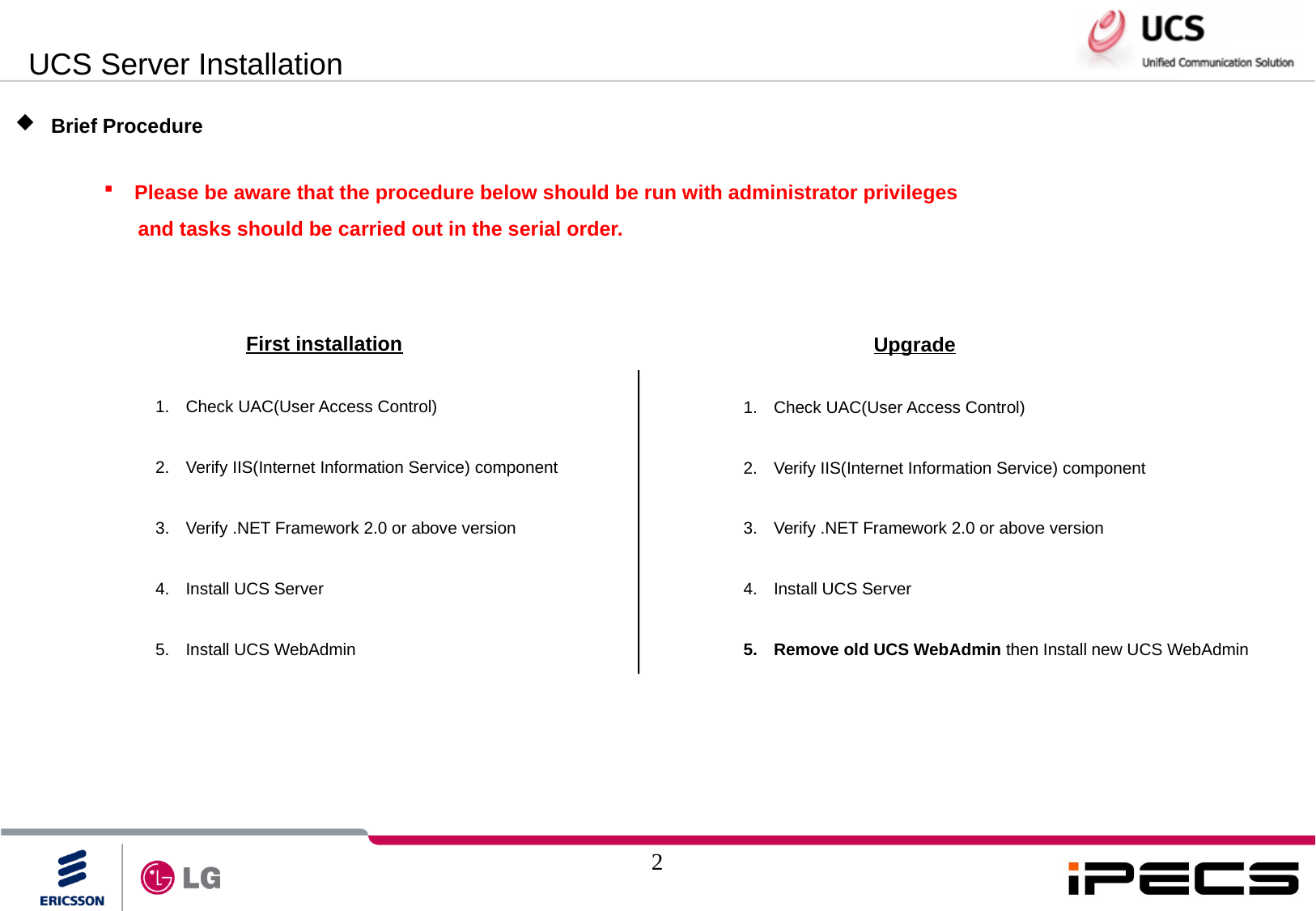

UCS Server Installation
 Brief Procedure

Please be aware that the procedure below should be run with administrator privileges
      and tasks should be carried out in the serial order.
                First installation

Check UAC(User Access Control)

Verify IIS(Internet Information Service) component

Verify .NET Framework 2.0 or above version

Install UCS Server

Install UCS WebAdmin
                       Upgrade

Check UAC(User Access Control)

Verify IIS(Internet Information Service) component

Verify .NET Framework 2.0 or above version

Install UCS Server

Remove old UCS WebAdmin then Install new UCS WebAdmin
2